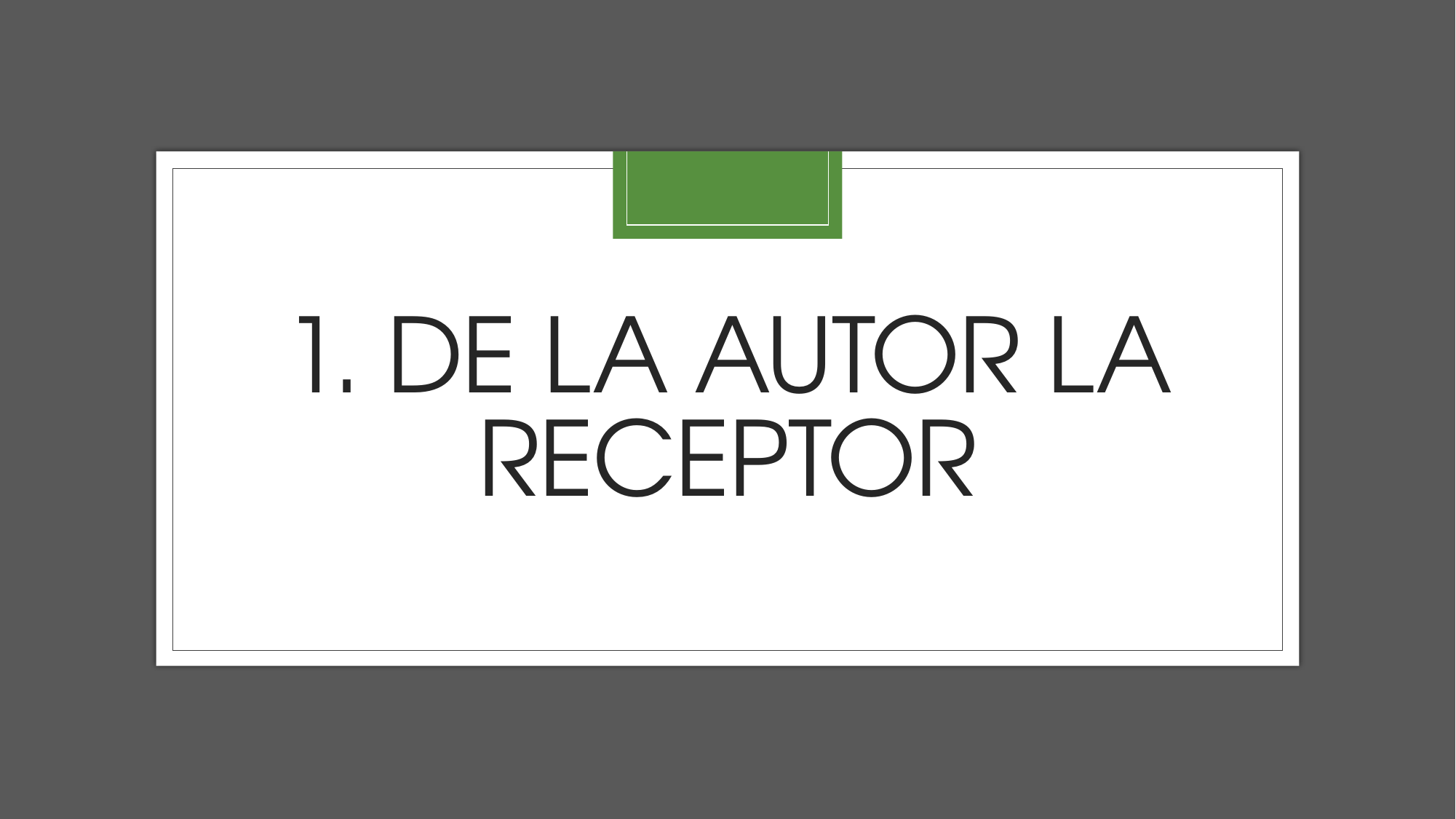

# 1. De la autor la receptor